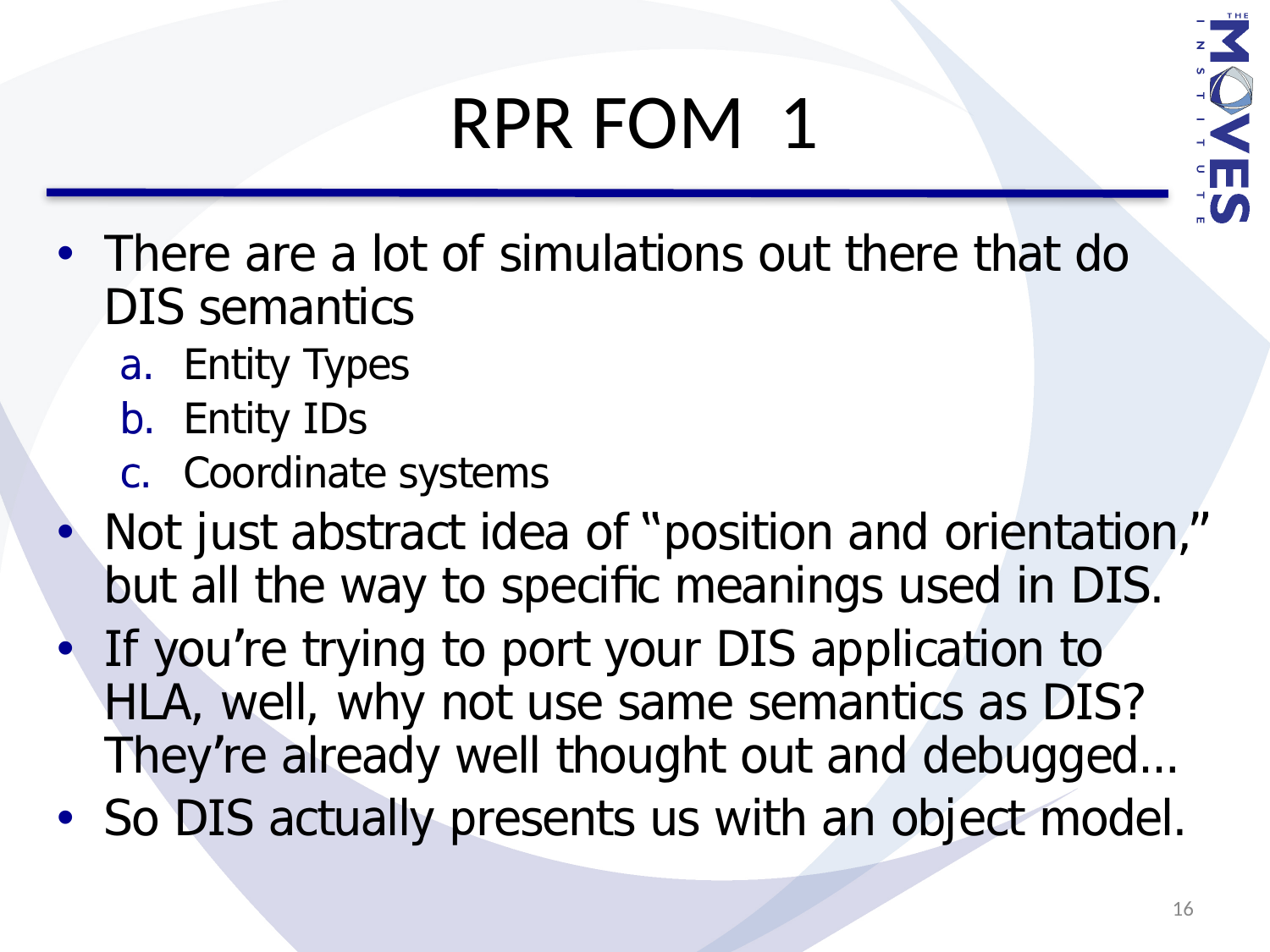

# RPR FOM  1
There are a lot of simulations out there that do DIS semantics
Entity Types
Entity IDs
Coordinate systems
Not just abstract idea of “position and orientation,” but all the way to specific meanings used in DIS.
If you’re trying to port your DIS application to HLA, well, why not use same semantics as DIS? They’re already well thought out and debugged…
So DIS actually presents us with an object model.
16